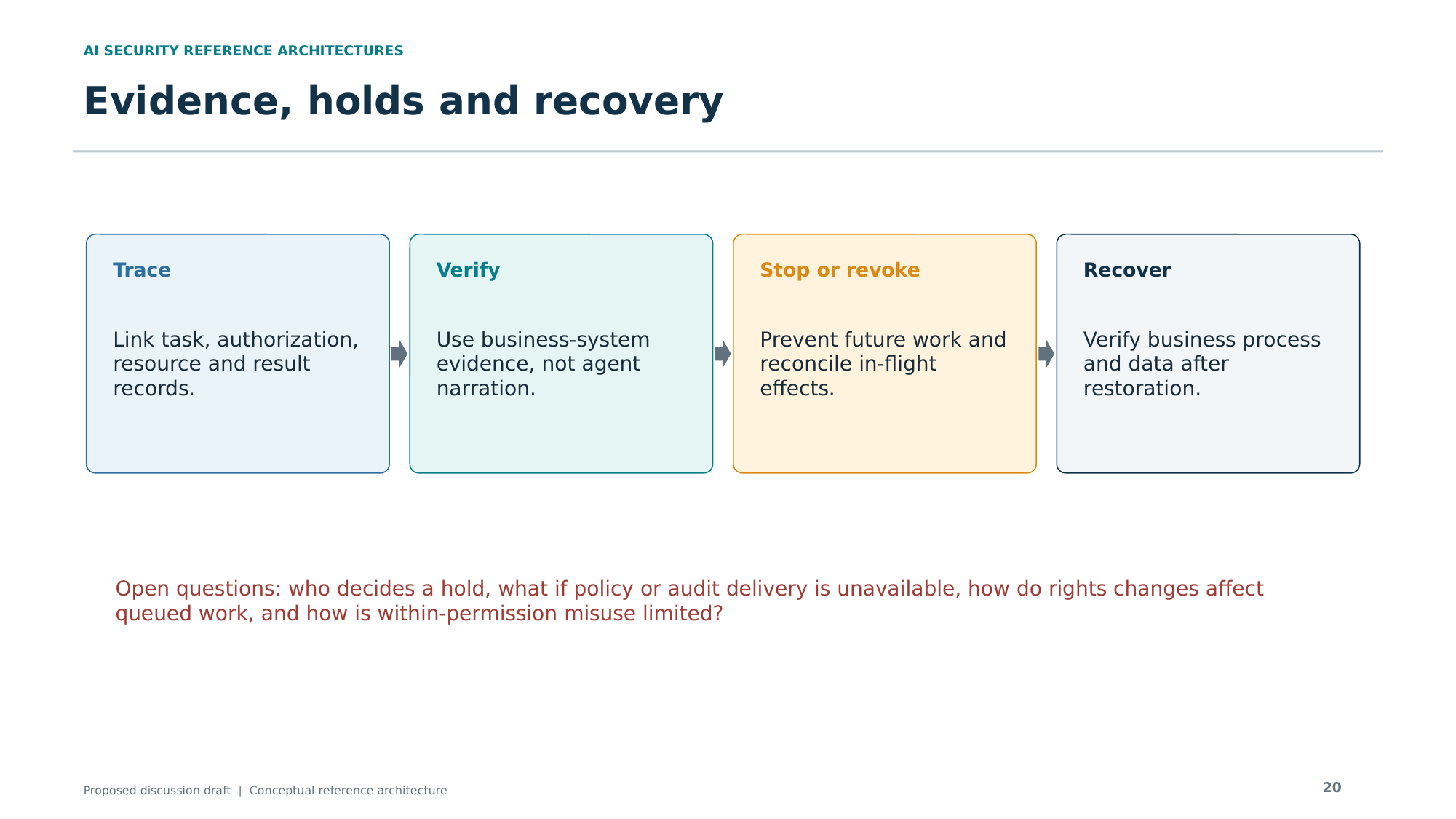

AI SECURITY REFERENCE ARCHITECTURES
Evidence, holds and recovery

Trace
Verify
Stop or revoke
Recover
Link task, authorization, resource and result records.
Use business-system evidence, not agent narration.
Prevent future work and reconcile in-flight effects.
Verify business process and data after restoration.

Open questions: who decides a hold, what if policy or audit delivery is unavailable, how do rights changes affect queued work, and how is within-permission misuse limited?
20
Proposed discussion draft  |  Conceptual reference architecture